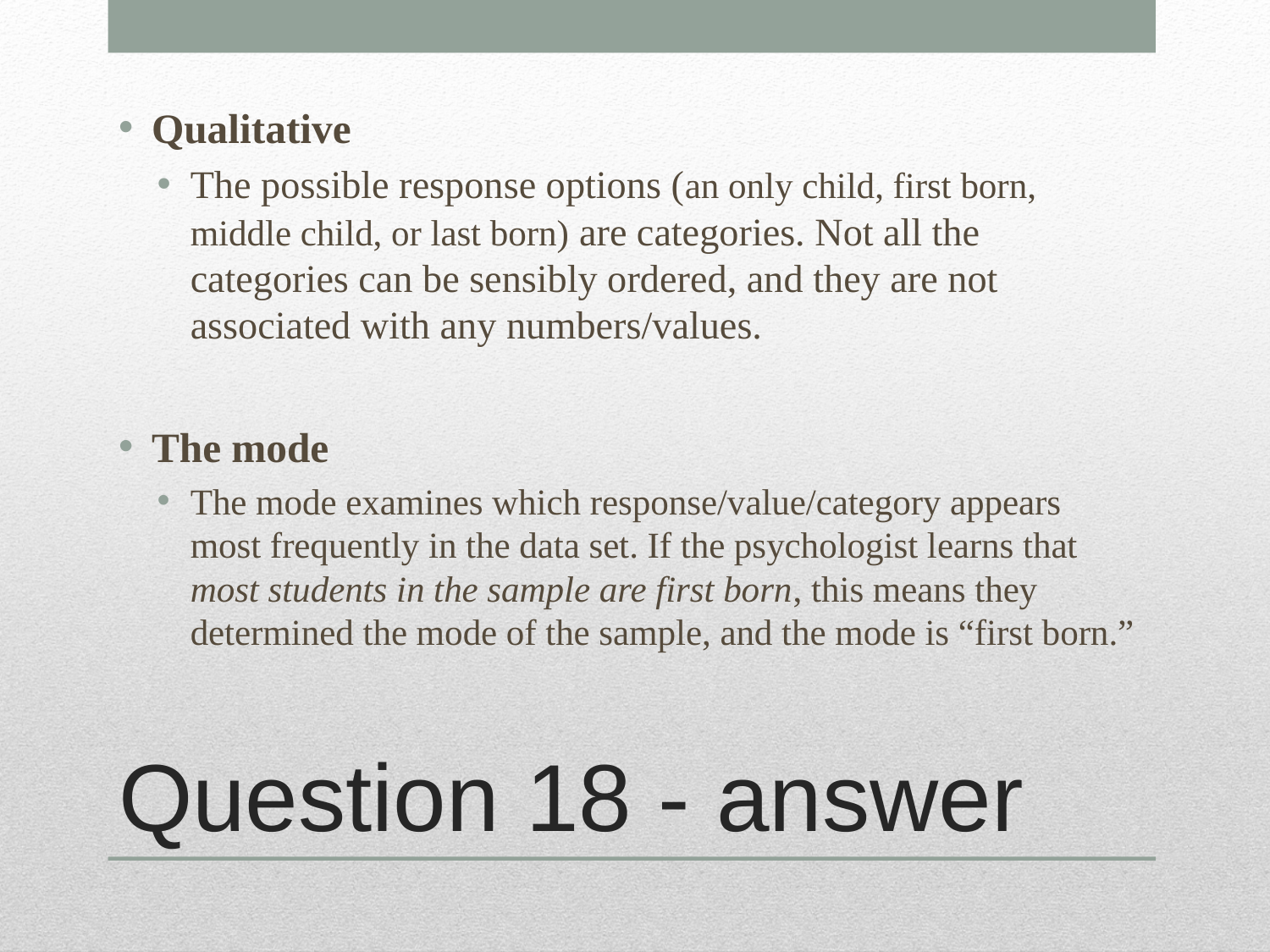

Qualitative
The possible response options (an only child, first born, middle child, or last born) are categories. Not all the categories can be sensibly ordered, and they are not associated with any numbers/values.

The mode
The mode examines which response/value/category appears most frequently in the data set. If the psychologist learns that most students in the sample are first born, this means they determined the mode of the sample, and the mode is “first born.”

# Question 18 - answer